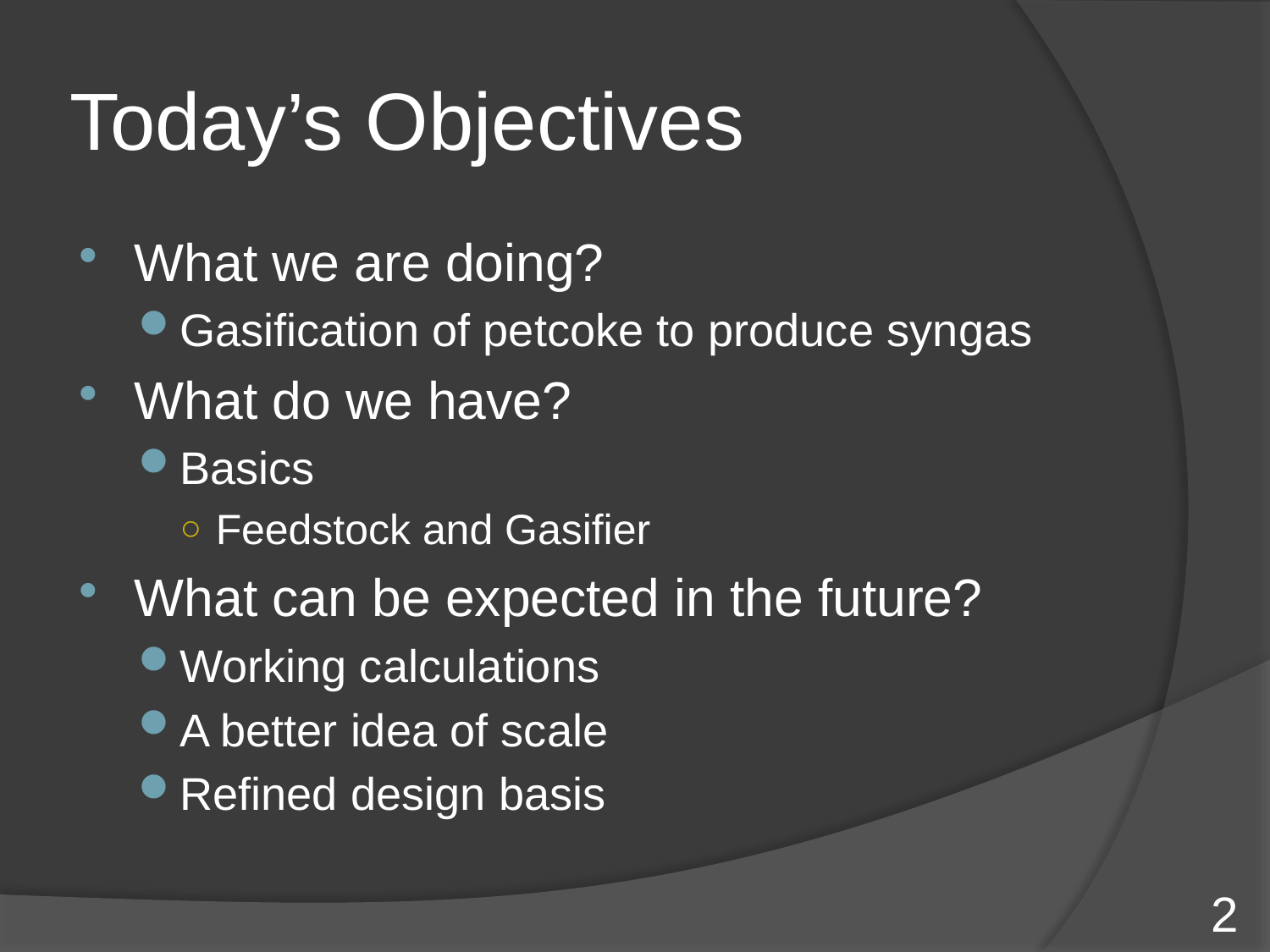

# Today’s Objectives
What we are doing?
Gasification of petcoke to produce syngas
What do we have?
Basics
Feedstock and Gasifier
What can be expected in the future?
Working calculations
A better idea of scale
Refined design basis

2